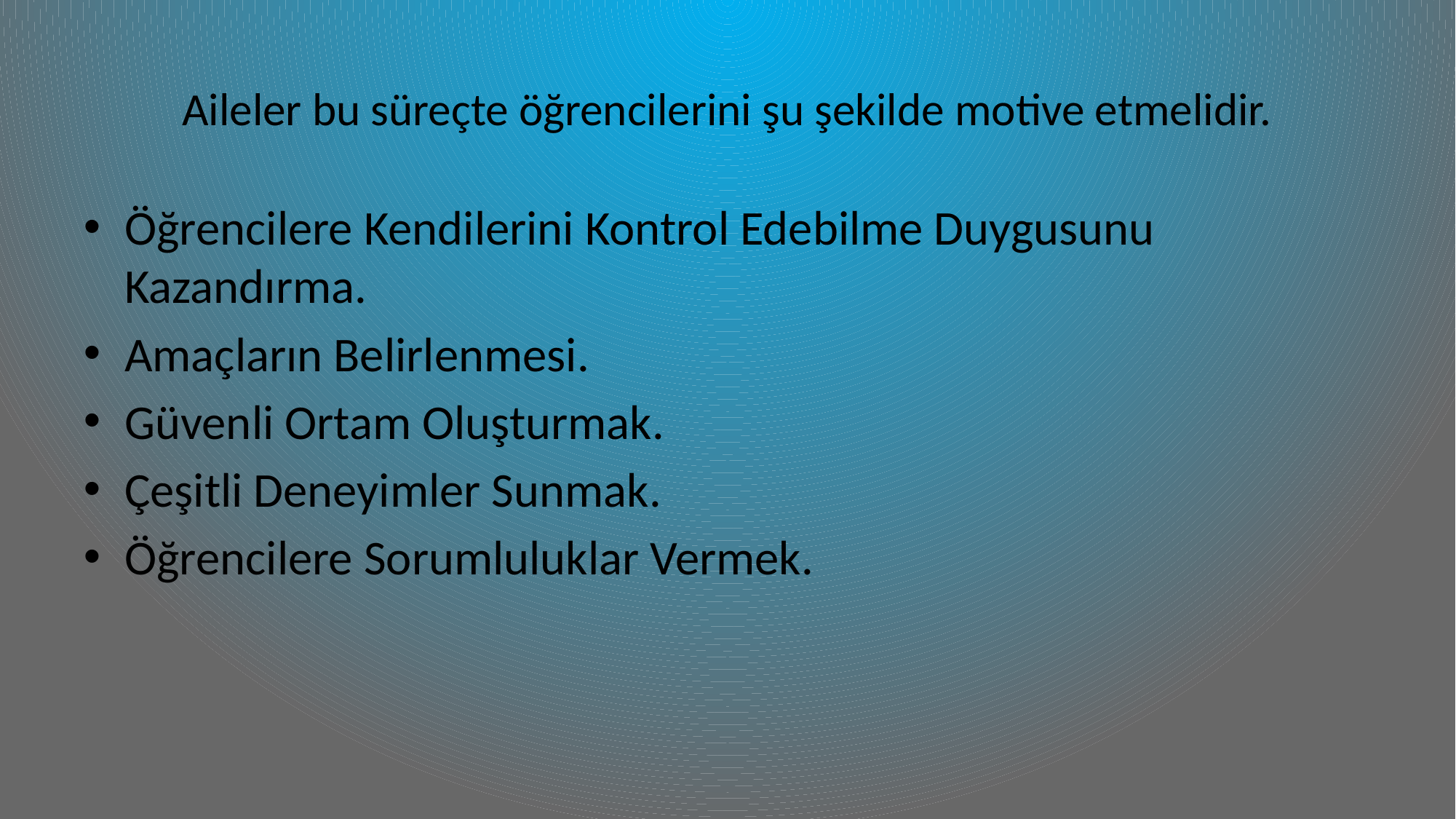

# Aileler bu süreçte öğrencilerini şu şekilde motive etmelidir.
Öğrencilere Kendilerini Kontrol Edebilme Duygusunu Kazandırma.
Amaçların Belirlenmesi.
Güvenli Ortam Oluşturmak.
Çeşitli Deneyimler Sunmak.
Öğrencilere Sorumluluklar Vermek.